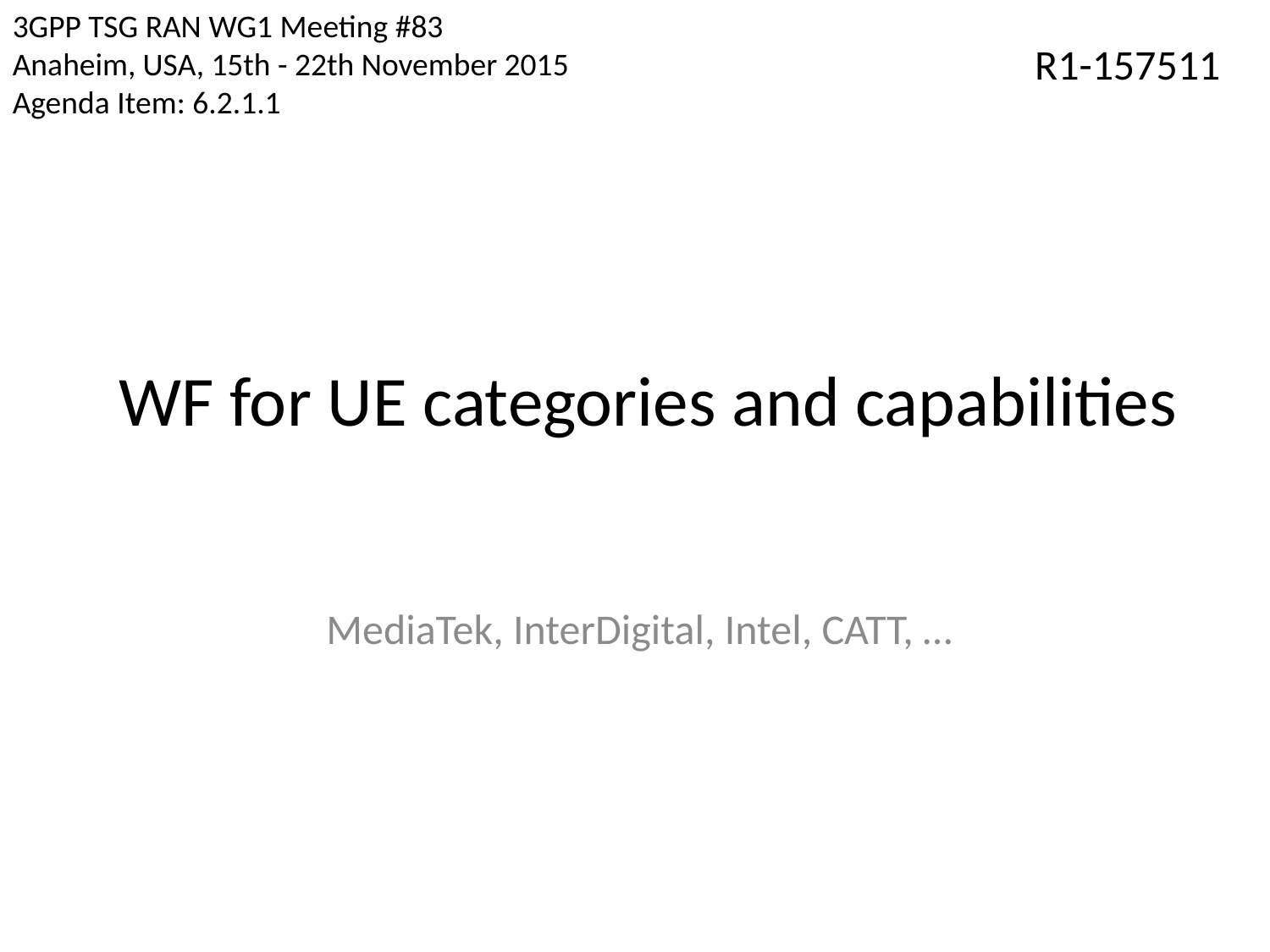

3GPP TSG RAN WG1 Meeting #83
Anaheim, USA, 15th - 22th November 2015
Agenda Item: 6.2.1.1
R1-157511
# WF for UE categories and capabilities
MediaTek, InterDigital, Intel, CATT, …